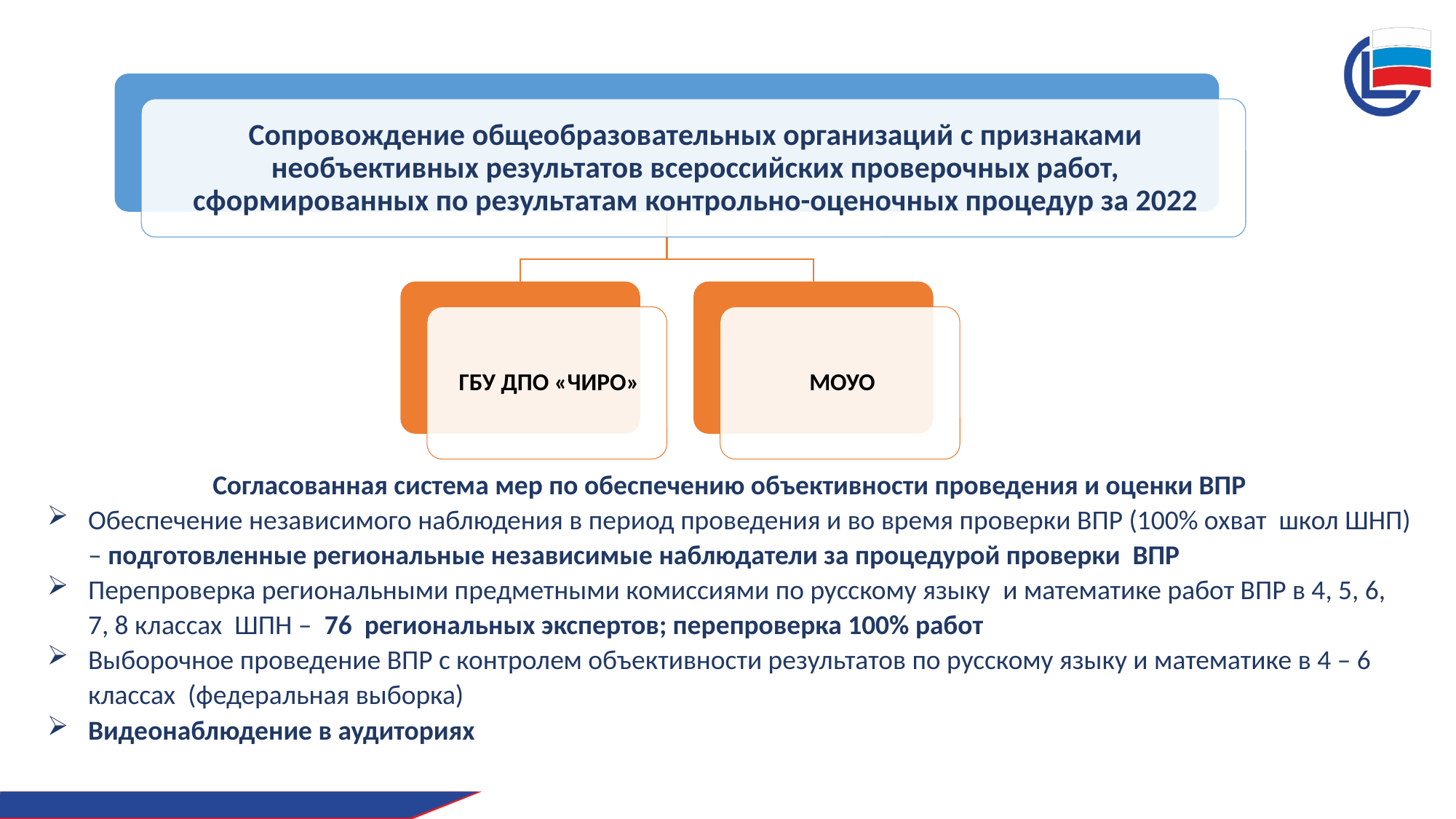

Сопровождение общеобразовательных организаций с признаками необъективных результатов всероссийских проверочных работ, сформированных по результатам контрольно-оценочных процедур за 2022
ГБУ ДПО «ЧИРО»
МОУО
Согласованная система мер по обеспечению объективности проведения и оценки ВПР
Обеспечение независимого наблюдения в период проведения и во время проверки ВПР (100% охват  школ ШНП) – подготовленные региональные независимые наблюдатели за процедурой проверки  ВПР
Перепроверка региональными предметными комиссиями по русскому языку  и математике работ ВПР в 4, 5, 6, 7, 8 классах  ШПН –  76  региональных экспертов; перепроверка 100% работ
Выборочное проведение ВПР с контролем объективности результатов по русскому языку и математике в 4 – 6 классах  (федеральная выборка)
Видеонаблюдение в аудиториях